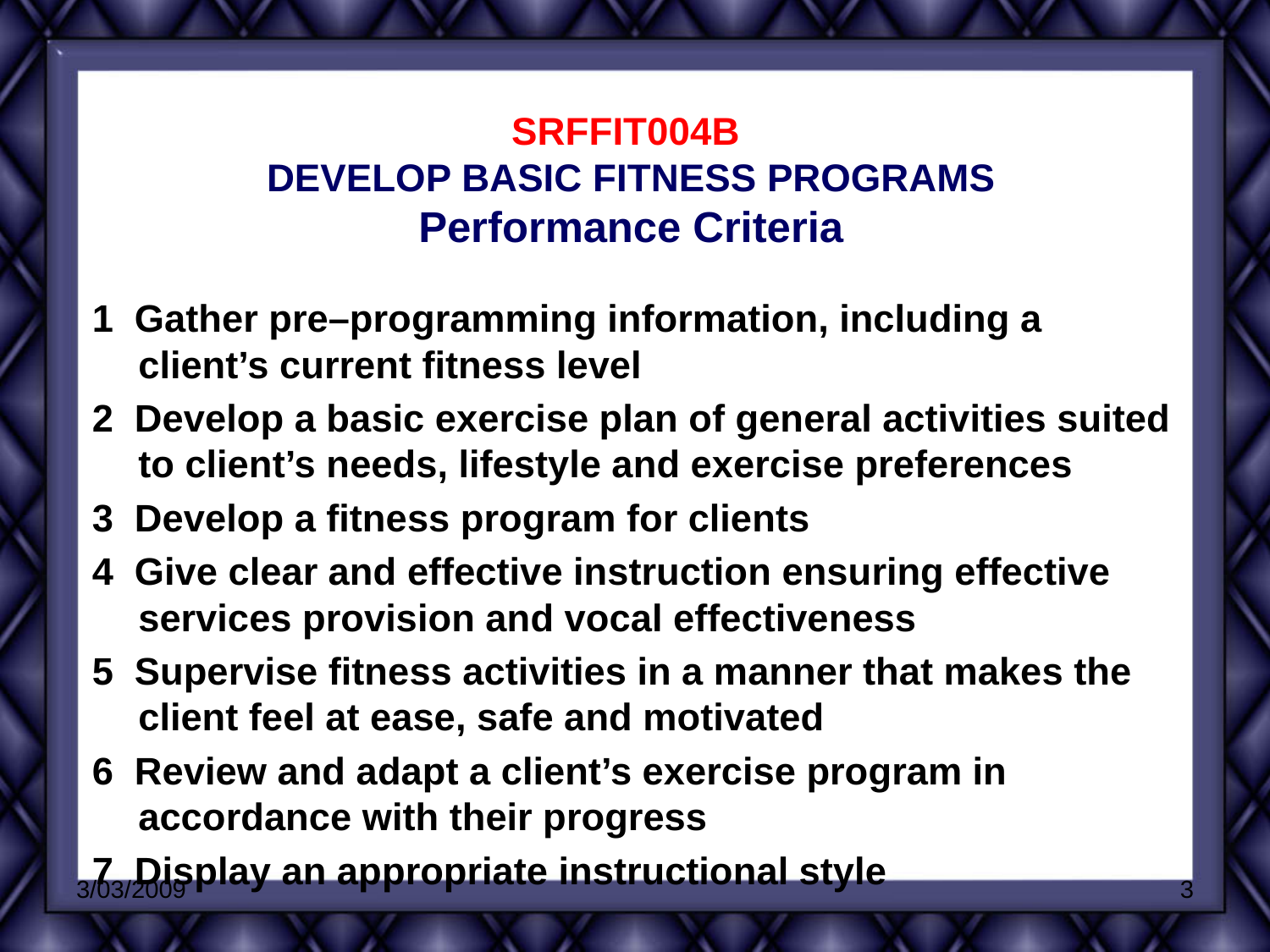

# SRFFIT004B DEVELOP BASIC FITNESS PROGRAMS Performance Criteria
1  Gather pre–programming information, including a client’s current fitness level
2  Develop a basic exercise plan of general activities suited to client’s needs, lifestyle and exercise preferences
3  Develop a fitness program for clients
4  Give clear and effective instruction ensuring effective services provision and vocal effectiveness
5  Supervise fitness activities in a manner that makes the client feel at ease, safe and motivated
6  Review and adapt a client’s exercise program in accordance with their progress
7  Display an appropriate instructional style
3/03/2009
3